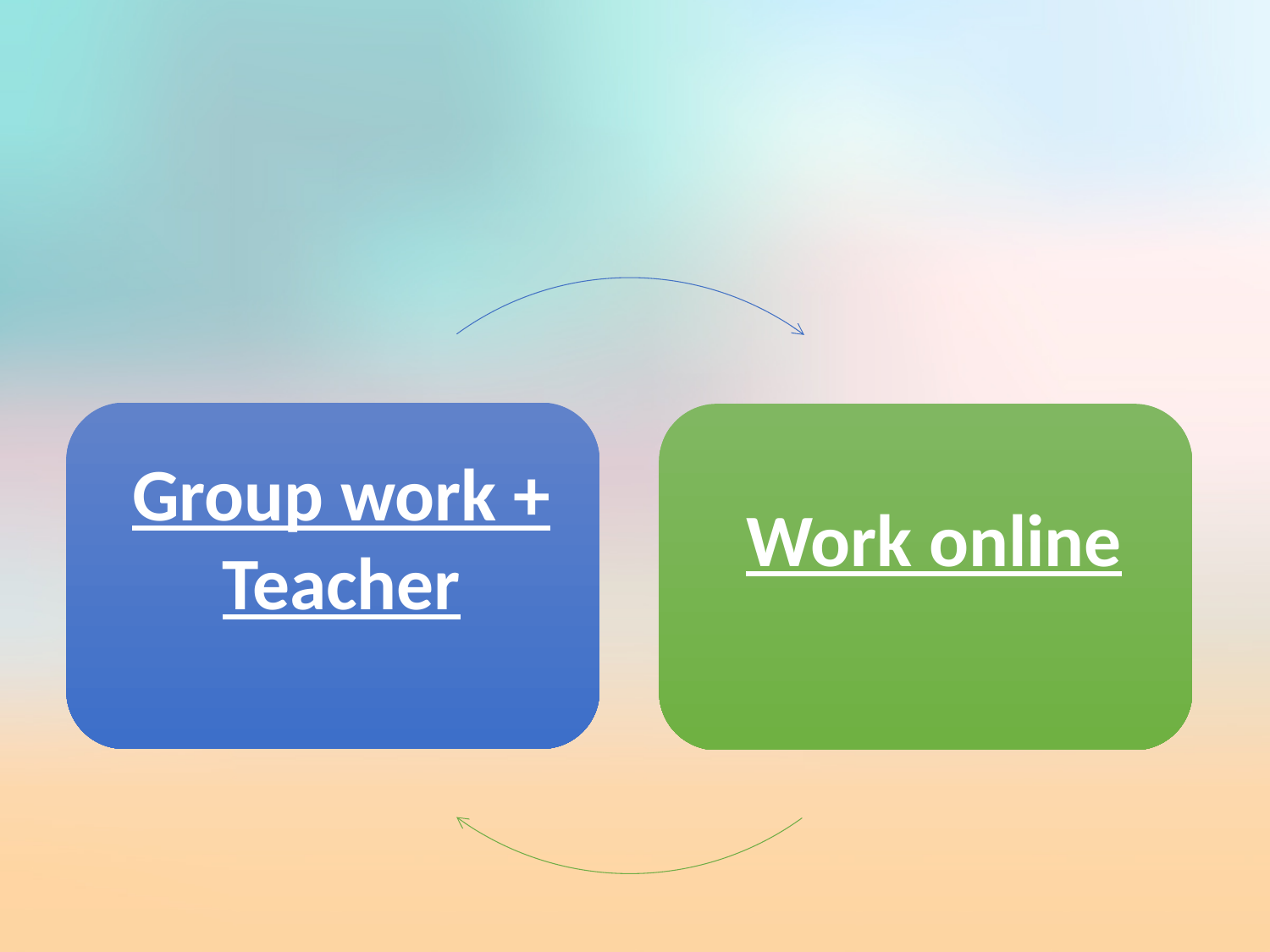

#
Group work + Teacher

Work online